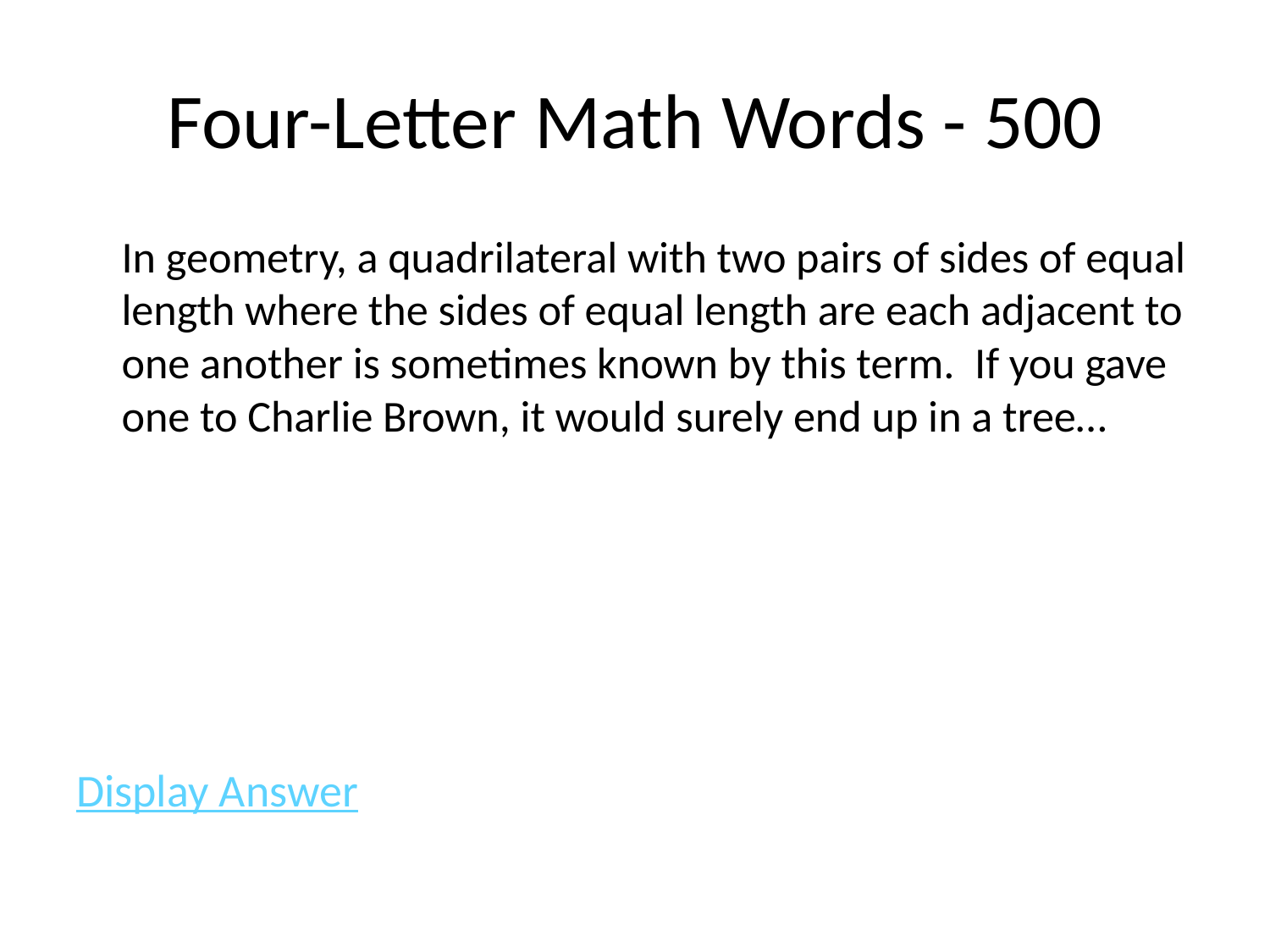

# Four-Letter Math Words - 500

	In geometry, a quadrilateral with two pairs of sides of equal length where the sides of equal length are each adjacent to one another is sometimes known by this term.  If you gave one to Charlie Brown, it would surely end up in a tree…

Display Answer